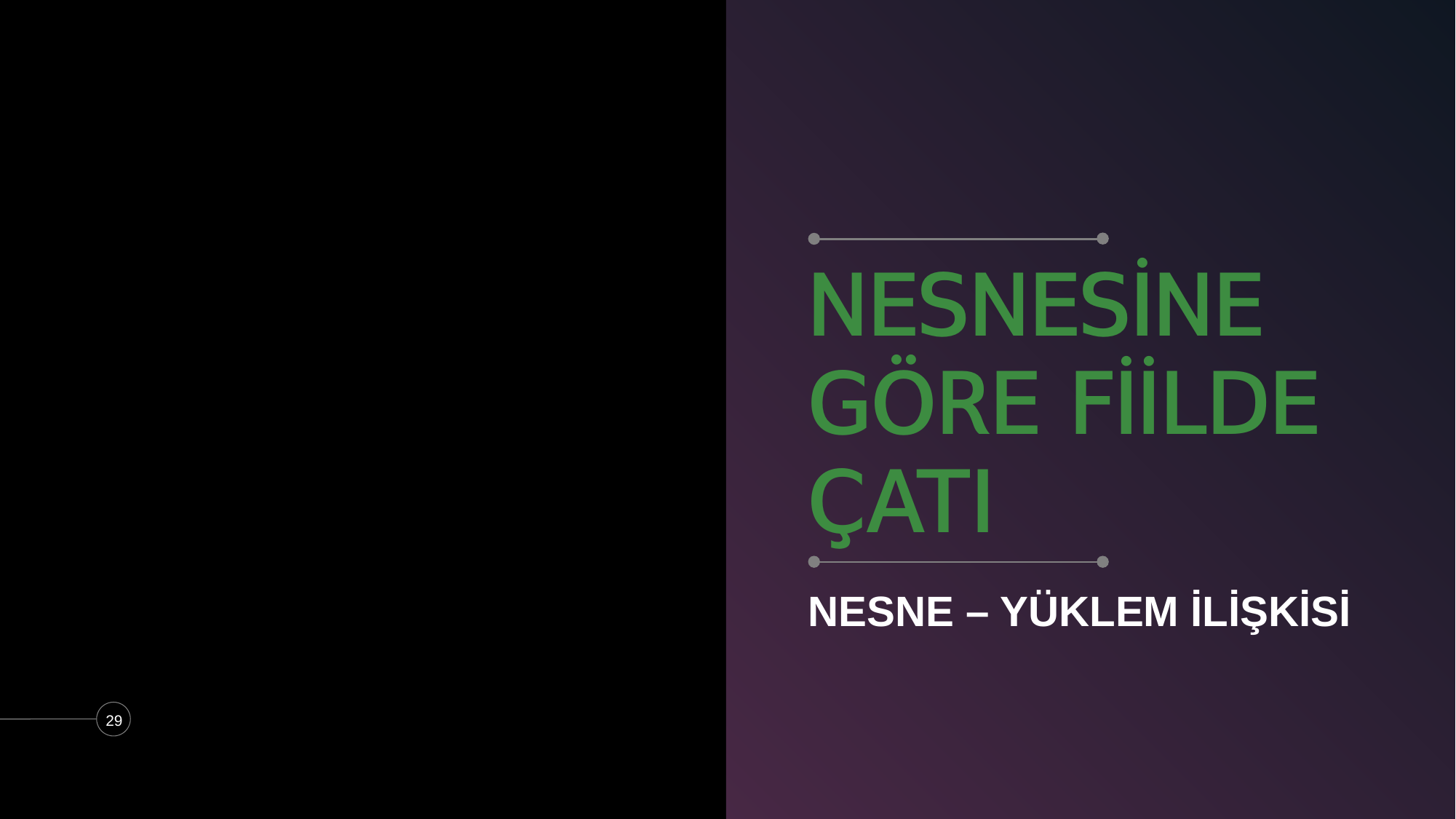

# NESNESİNE GÖRE FİİLDE ÇATI
NESNE – YÜKLEM İLİŞKİSİ
29